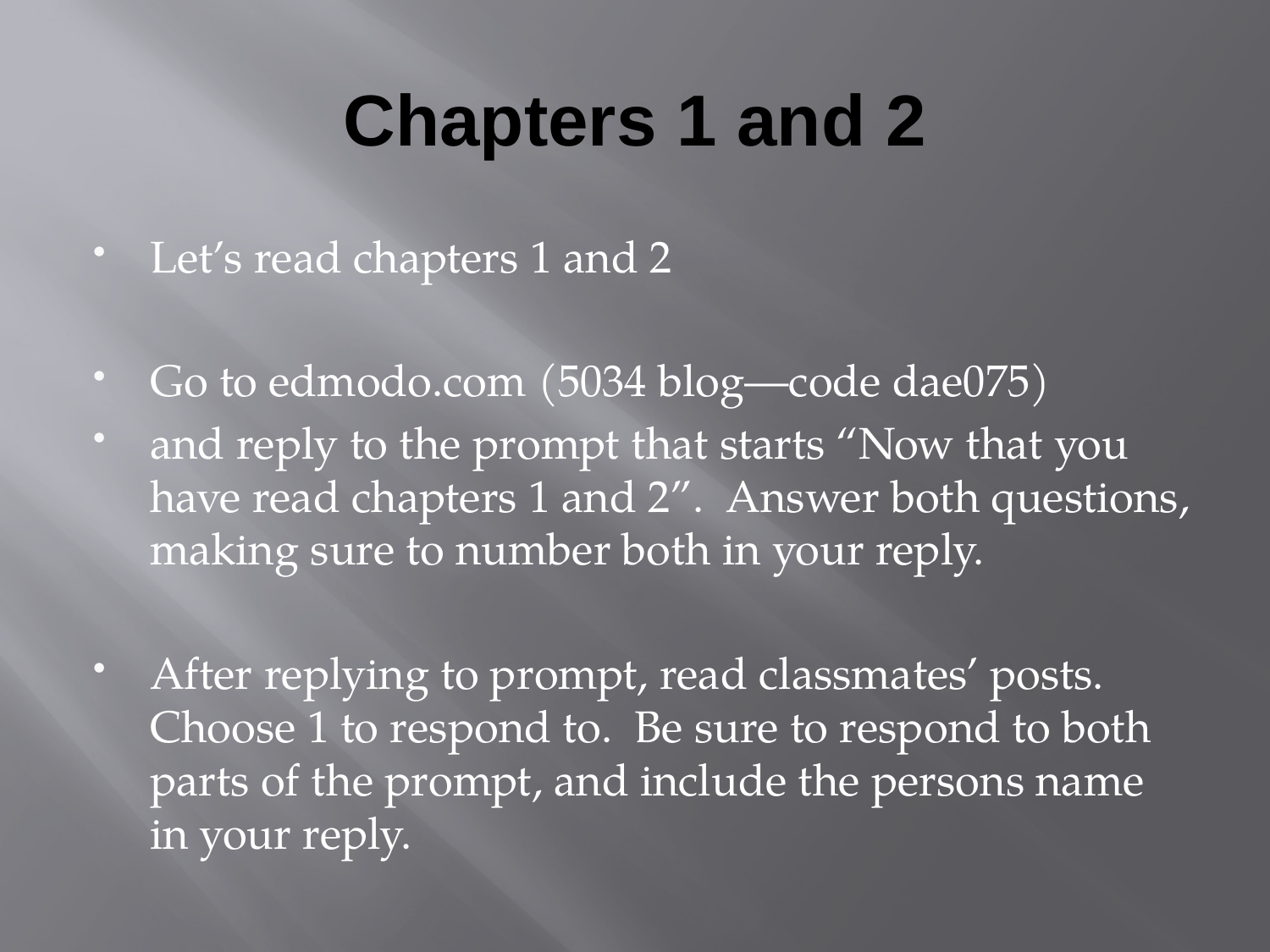

# Chapters 1 and 2
Let’s read chapters 1 and 2

Go to edmodo.com (5034 blog—code dae075)
and reply to the prompt that starts “Now that you have read chapters 1 and 2”.  Answer both questions, making sure to number both in your reply.

After replying to prompt, read classmates’ posts.  Choose 1 to respond to.  Be sure to respond to both parts of the prompt, and include the persons name in your reply.